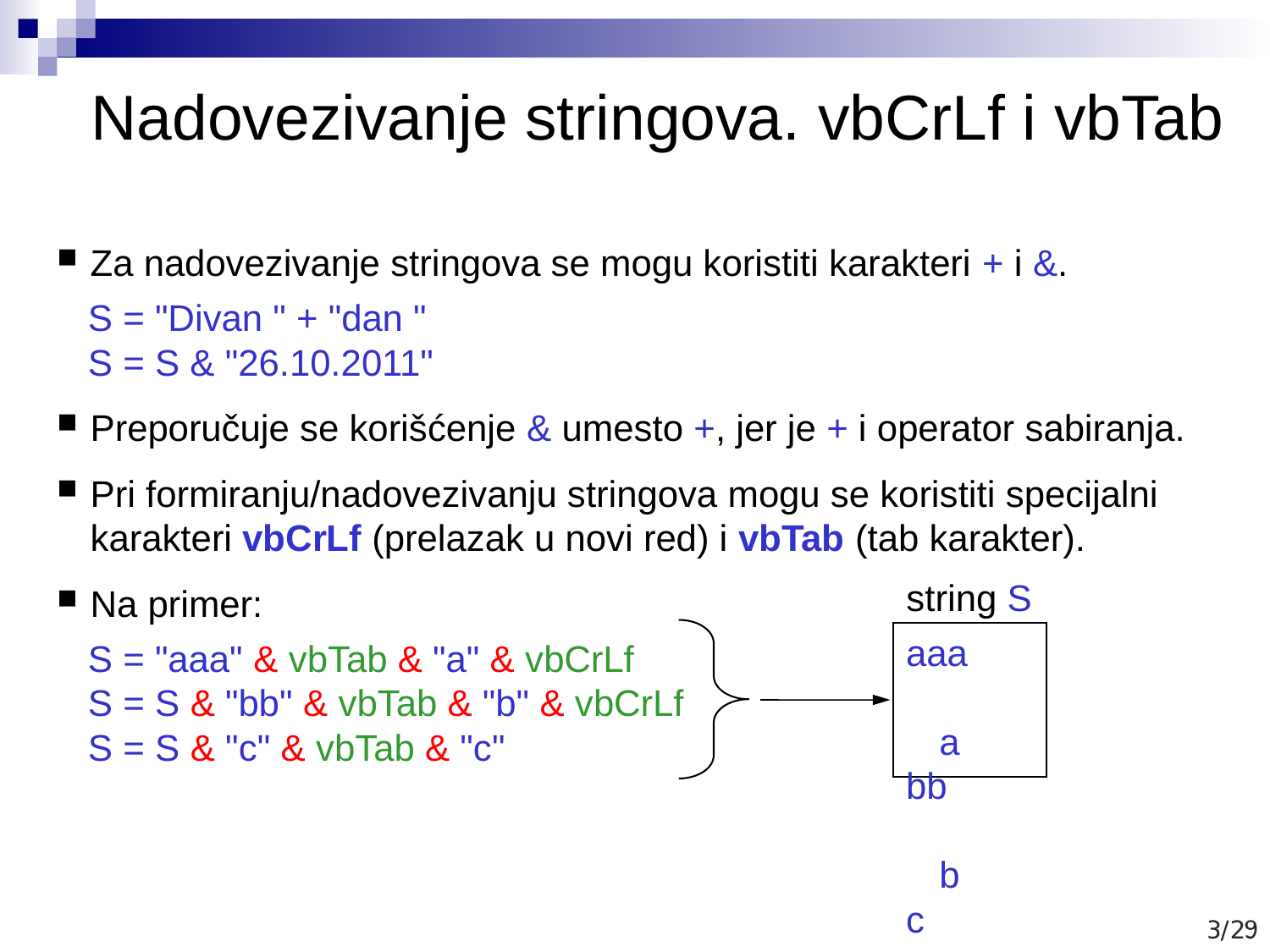

# Nadovezivanje stringova. vbCrLf i vbTab
Za nadovezivanje stringova se mogu koristiti karakteri + i &.
   S = "Divan " + "dan "
   S = S & "26.10.2011"
Preporučuje se korišćenje & umesto +, jer je + i operator sabiranja.
Pri formiranju/nadovezivanju stringova mogu se koristiti specijalni karakteri vbCrLf (prelazak u novi red) i vbTab (tab karakter).
Na primer:
   S = "aaa" & vbTab & "a" & vbCrLf
   S = S & "bb" & vbTab & "b" & vbCrLf
   S = S & "c" & vbTab & "c"
string S

aaa	a
bb	b
c		c

3/29